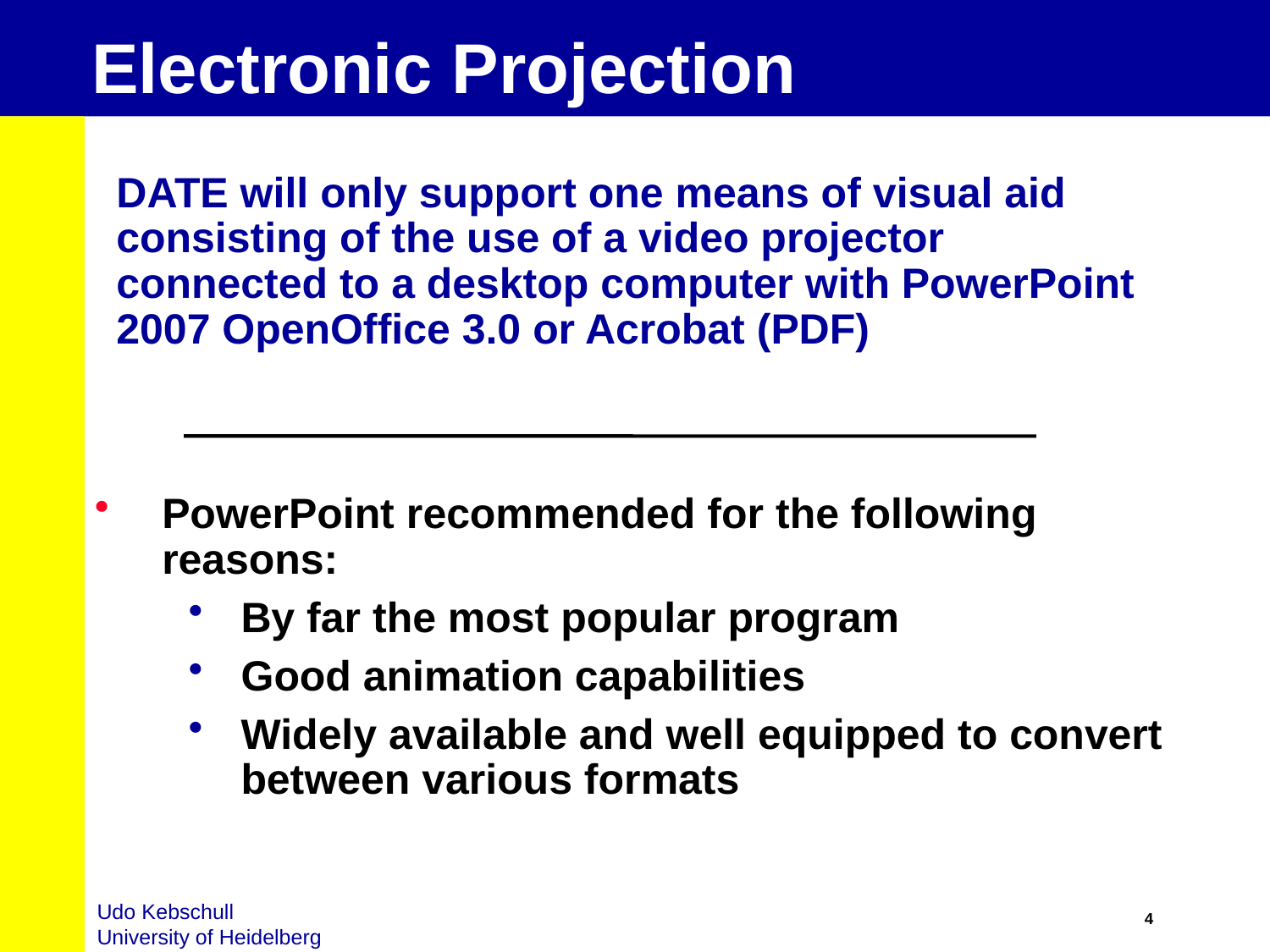

# Electronic Projection
DATE will only support one means of visual aid consisting of the use of a video projector connected to a desktop computer with PowerPoint 2007 OpenOffice 3.0 or Acrobat (PDF)

PowerPoint recommended for the following reasons:
By far the most popular program
Good animation capabilities
Widely available and well equipped to convert between various formats